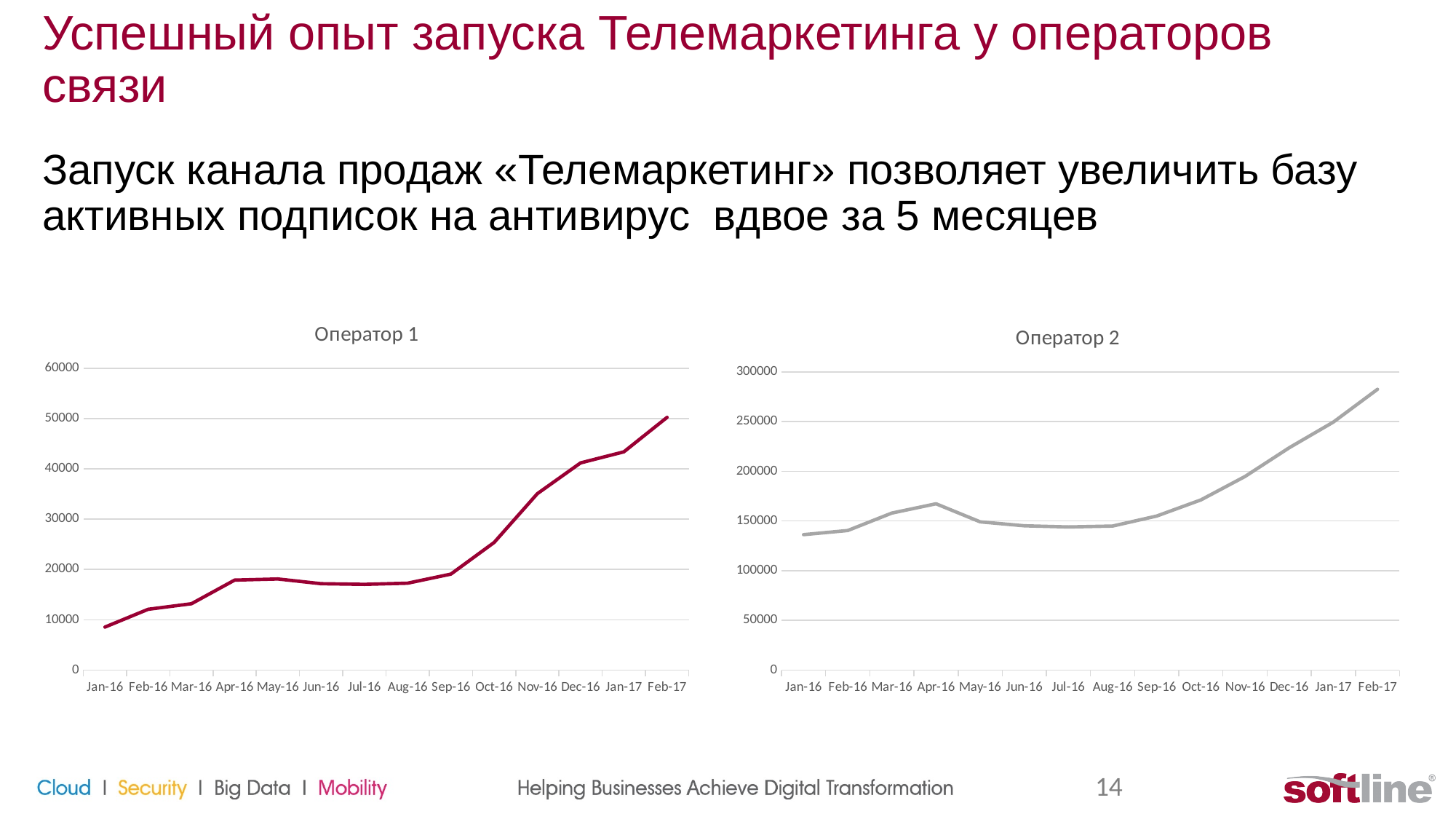

# Успешный опыт запуска Телемаркетинга у операторов связи
Запуск канала продаж «Телемаркетинг» позволяет увеличить базу активных подписок на антивирус  вдвое за 5 месяцев

### Chart:

| Category | Оператор 1 |
|---|---|
| 42370 | 8538.0 |
| 42401 | 12078.0 |
| 42430 | 13185.0 |
| 42461 | 17883.0 |
| 42491 | 18100.0 |
| 42522 | 17162.0 |
| 42552 | 17040.0 |
| 42583 | 17267.0 |
| 42614 | 19074.0 |
| 42644 | 25363.0 |
| 42675 | 35067.0 |
| 42705 | 41188.0 |
| 42736 | 43384.0 |
| 42767 | 50237.0 |

### Chart:

| Category | Оператор 2 |
|---|---|
| 42370 | 136227.0 |
| 42401 | 140388.0 |
| 42430 | 157923.0 |
| 42461 | 167303.0 |
| 42491 | 149113.0 |
| 42522 | 145146.0 |
| 42552 | 143956.0 |
| 42583 | 144867.0 |
| 42614 | 154964.0 |
| 42644 | 171194.0 |
| 42675 | 194759.0 |
| 42705 | 223659.0 |
| 42736 | 249448.0 |
| 42767 | 282407.0 |
14